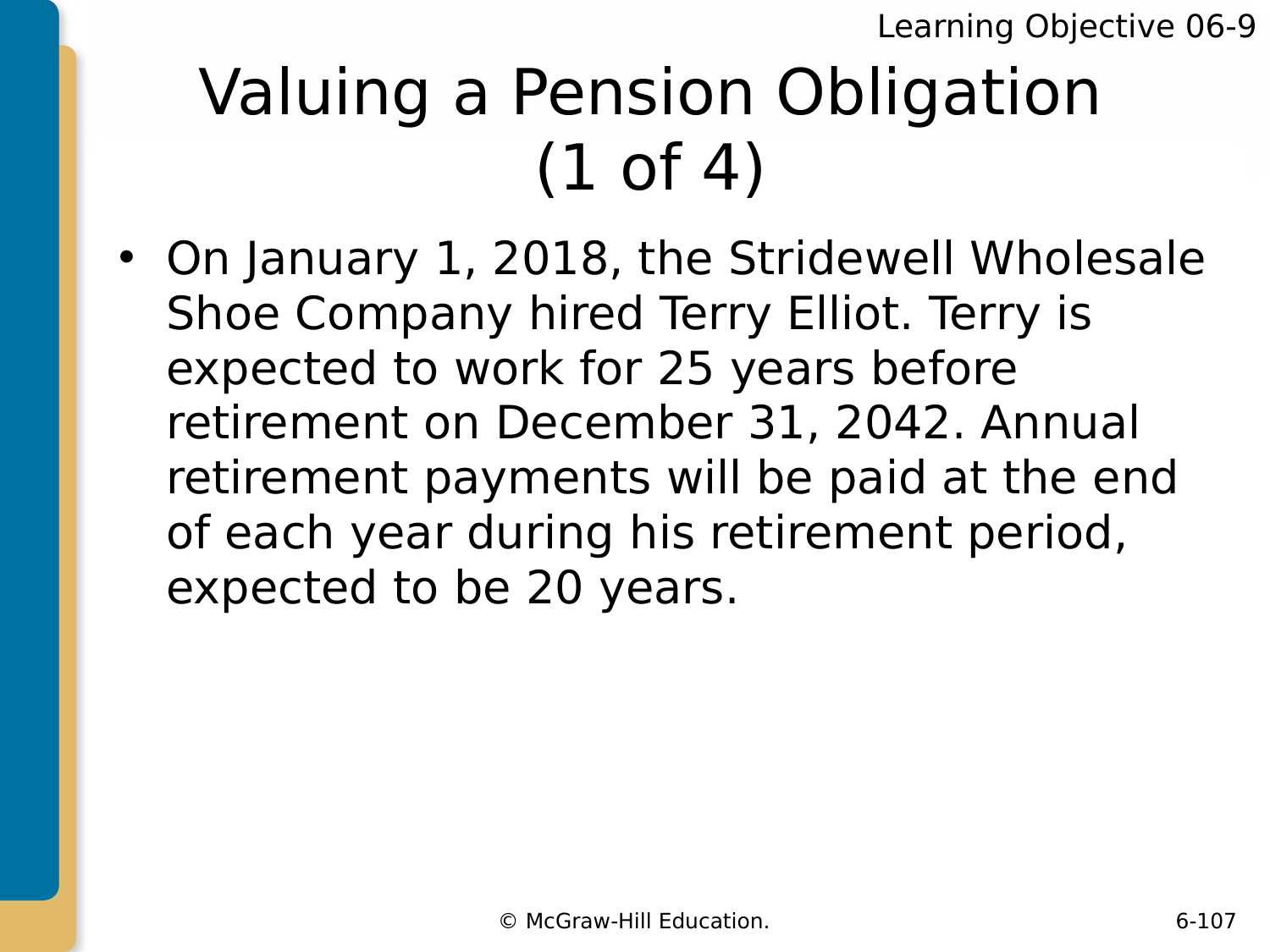

Learning Objective 06-9
# Valuing a Pension Obligation (1 of 4)
On January 1, 2018, the Stridewell Wholesale Shoe Company hired Terry Elliot. Terry is expected to work for 25 years before retirement on December 31, 2042. Annual retirement payments will be paid at the end of each year during his retirement period, expected to be 20 years.